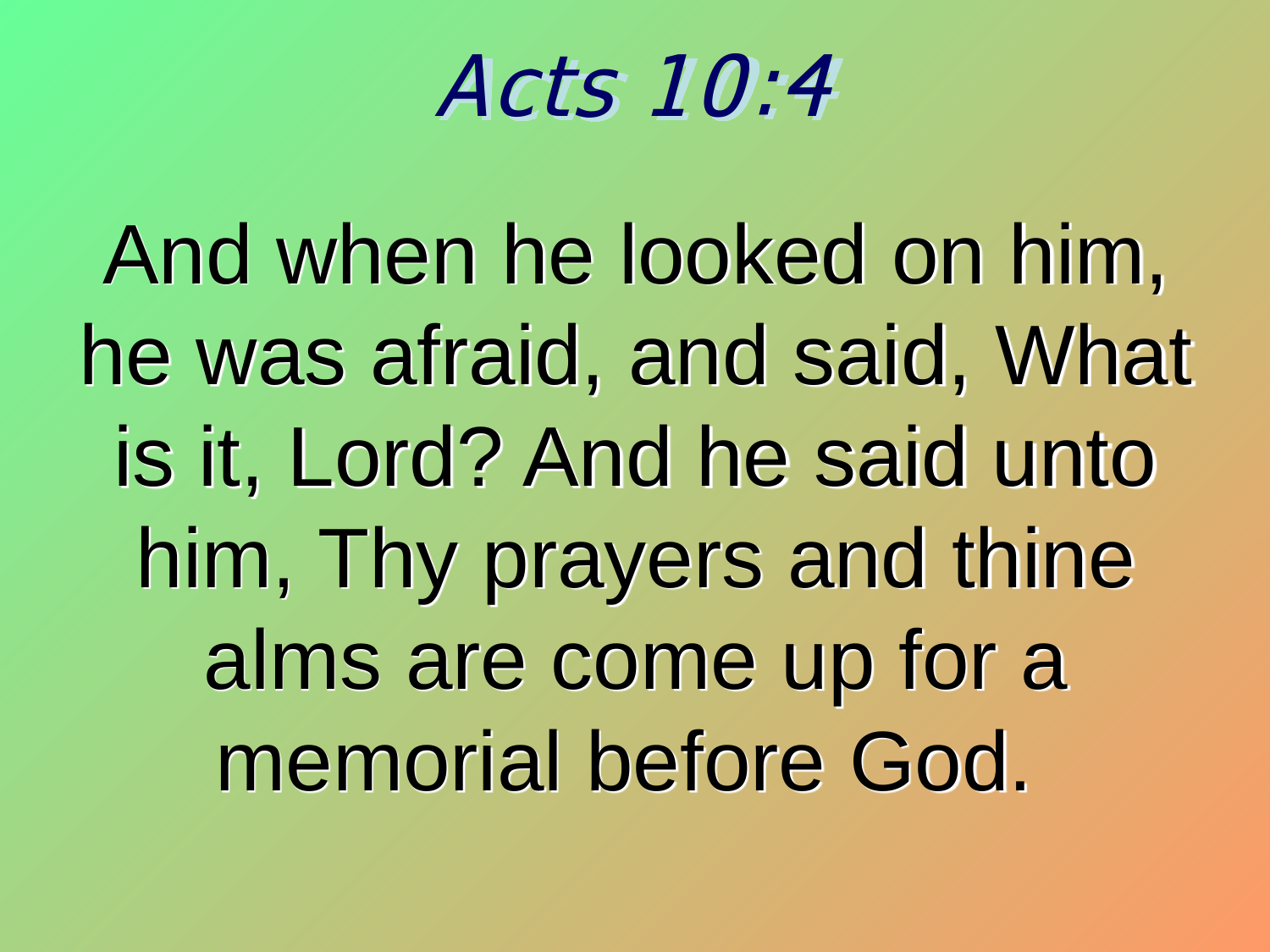

Acts 10:4
And when he looked on him, he was afraid, and said, What is it, Lord? And he said unto him, Thy prayers and thine alms are come up for a memorial before God.